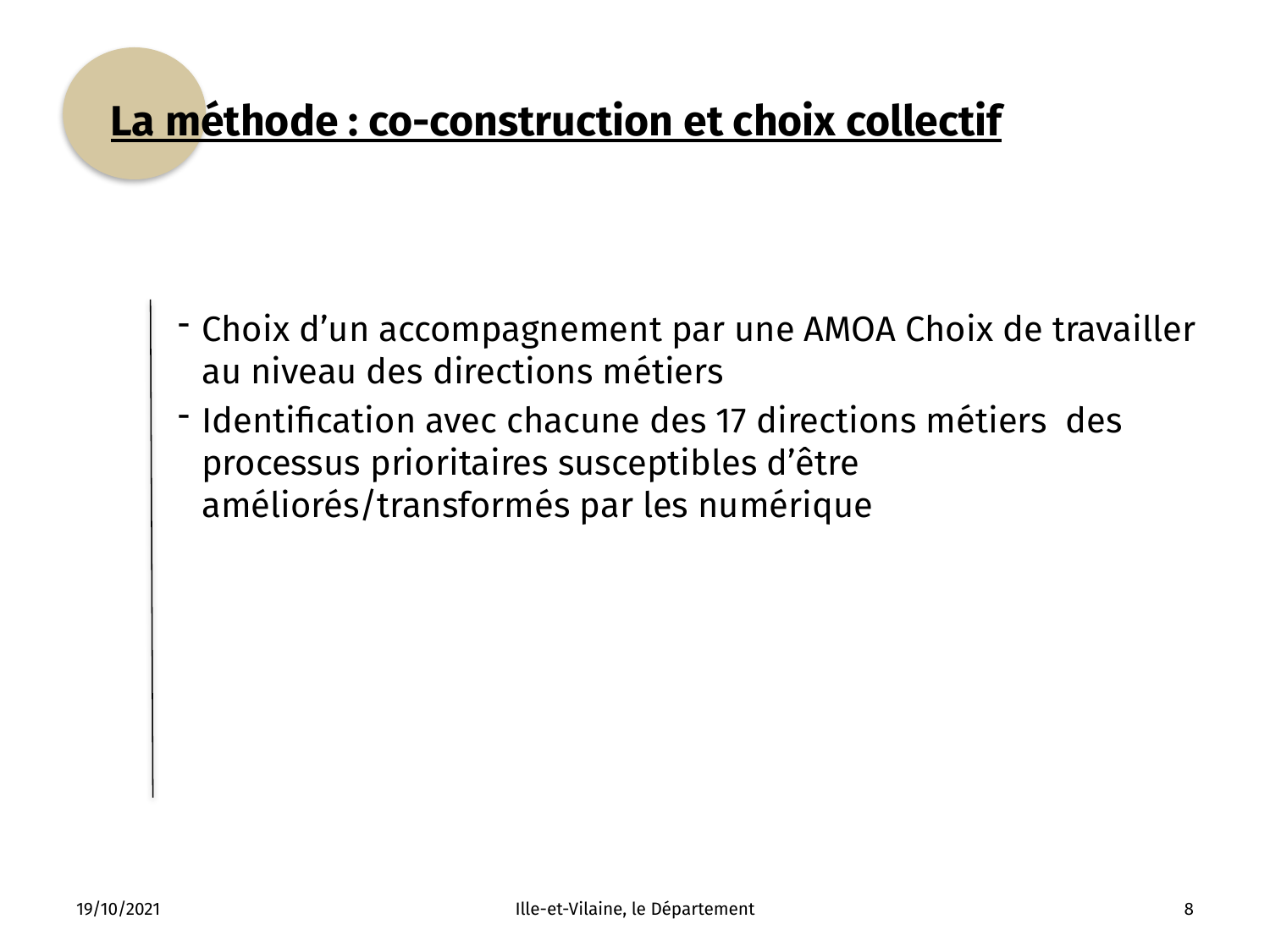

# La méthode : co-construction et choix collectif
Choix d’un accompagnement par une AMOA Choix de travailler au niveau des directions métiers
Identification avec chacune des 17 directions métiers  des processus prioritaires susceptibles d’être améliorés/transformés par les numérique
19/10/2021
Ille-et-Vilaine, le Département
8